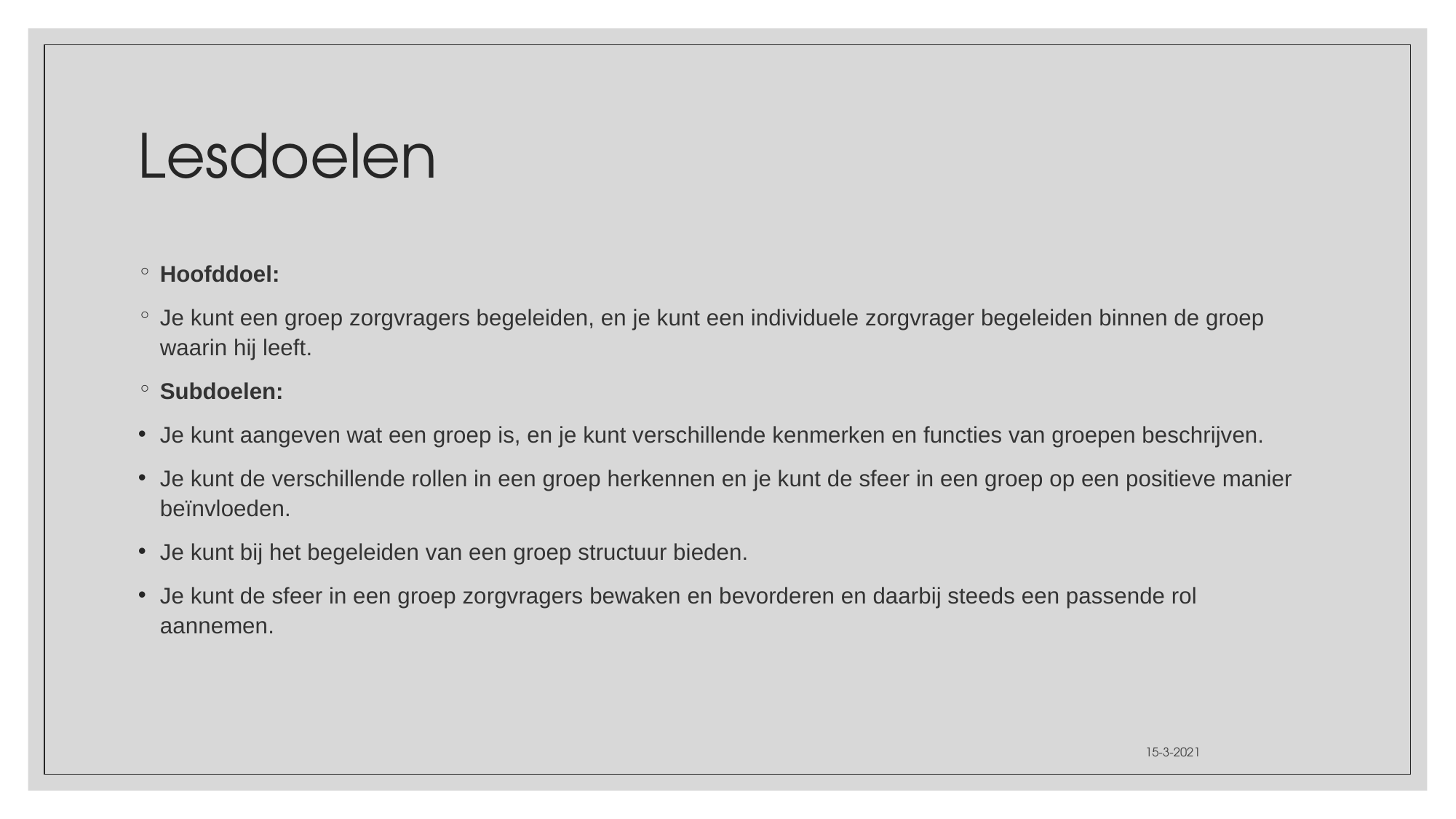

# Lesdoelen
Hoofddoel:
Je kunt een groep zorgvragers begeleiden, en je kunt een individuele zorgvrager begeleiden binnen de groep waarin hij leeft.
Subdoelen:
Je kunt aangeven wat een groep is, en je kunt verschillende kenmerken en functies van groepen beschrijven.
Je kunt de verschillende rollen in een groep herkennen en je kunt de sfeer in een groep op een positieve manier beïnvloeden.
Je kunt bij het begeleiden van een groep structuur bieden.
Je kunt de sfeer in een groep zorgvragers bewaken en bevorderen en daarbij steeds een passende rol aannemen.

15-3-2021